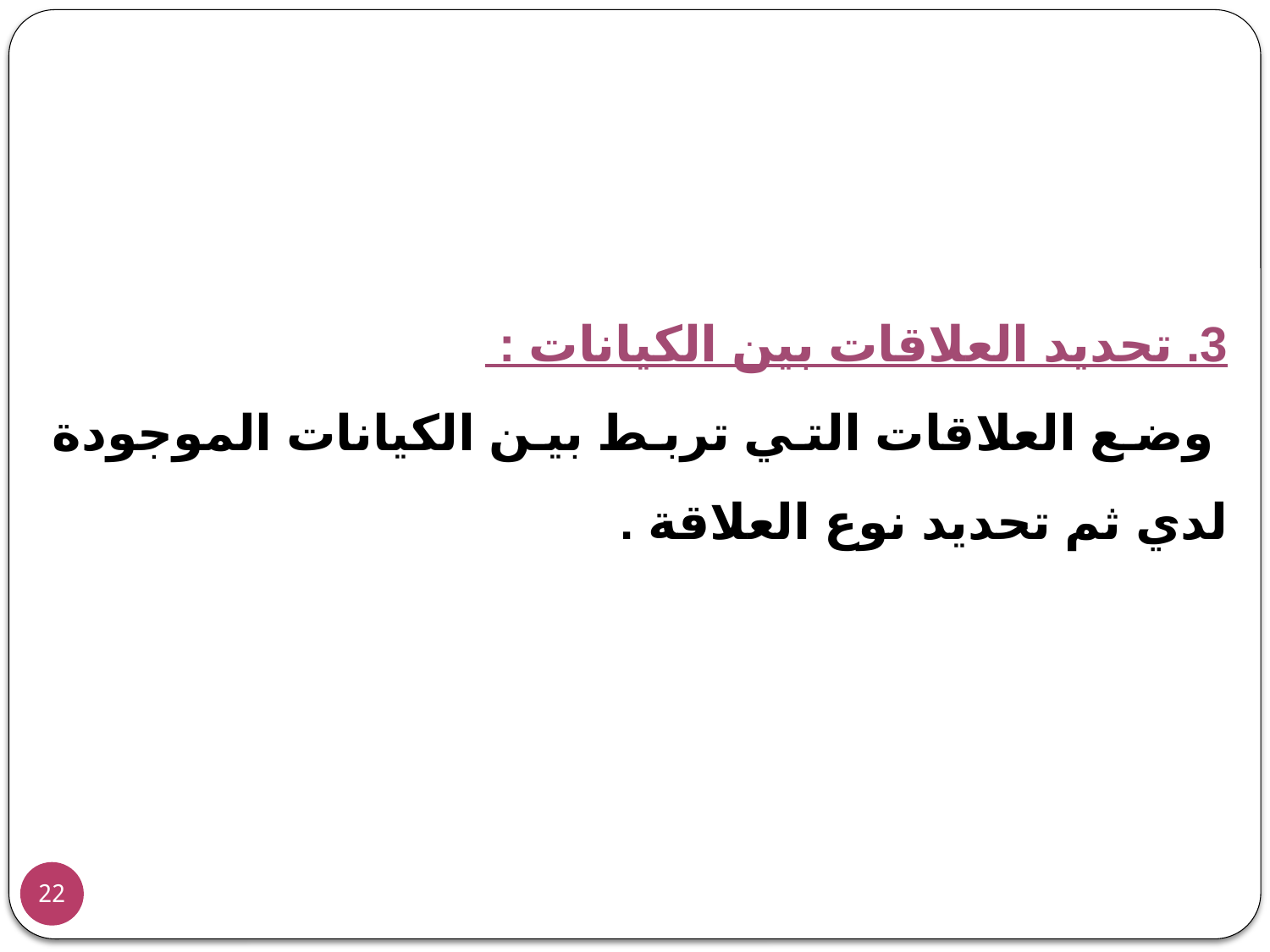

3. تحديد العلاقات بين الكيانات :
 وضع العلاقات التي تربط بين الكيانات الموجودة لدي ثم تحديد نوع العلاقة .
22